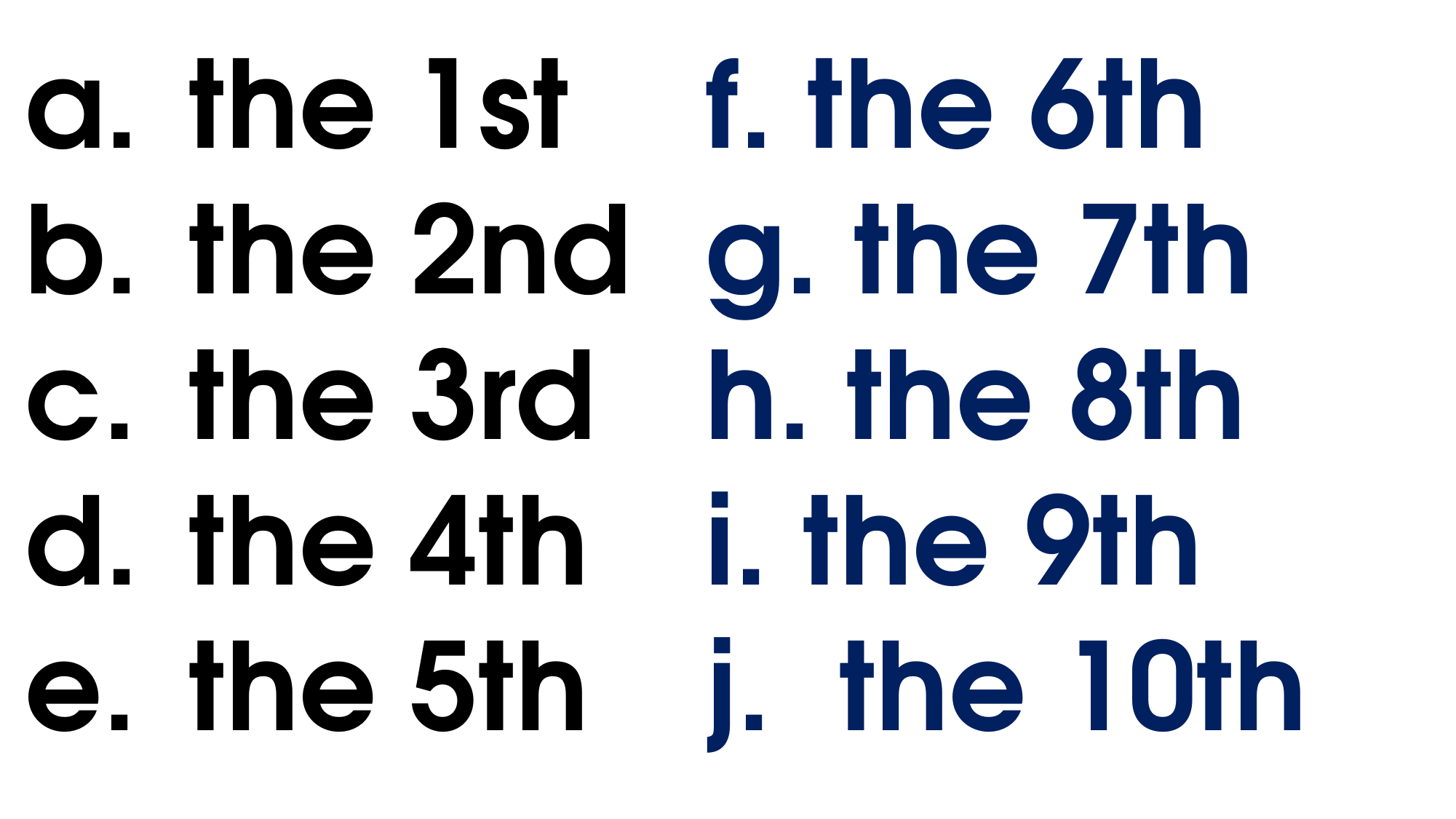

the 1st
the 2nd
the 3rd
the 4th
the 5th
f. the 6th
g. the 7th
h. the 8th
i. the 9th
j.  the 10th